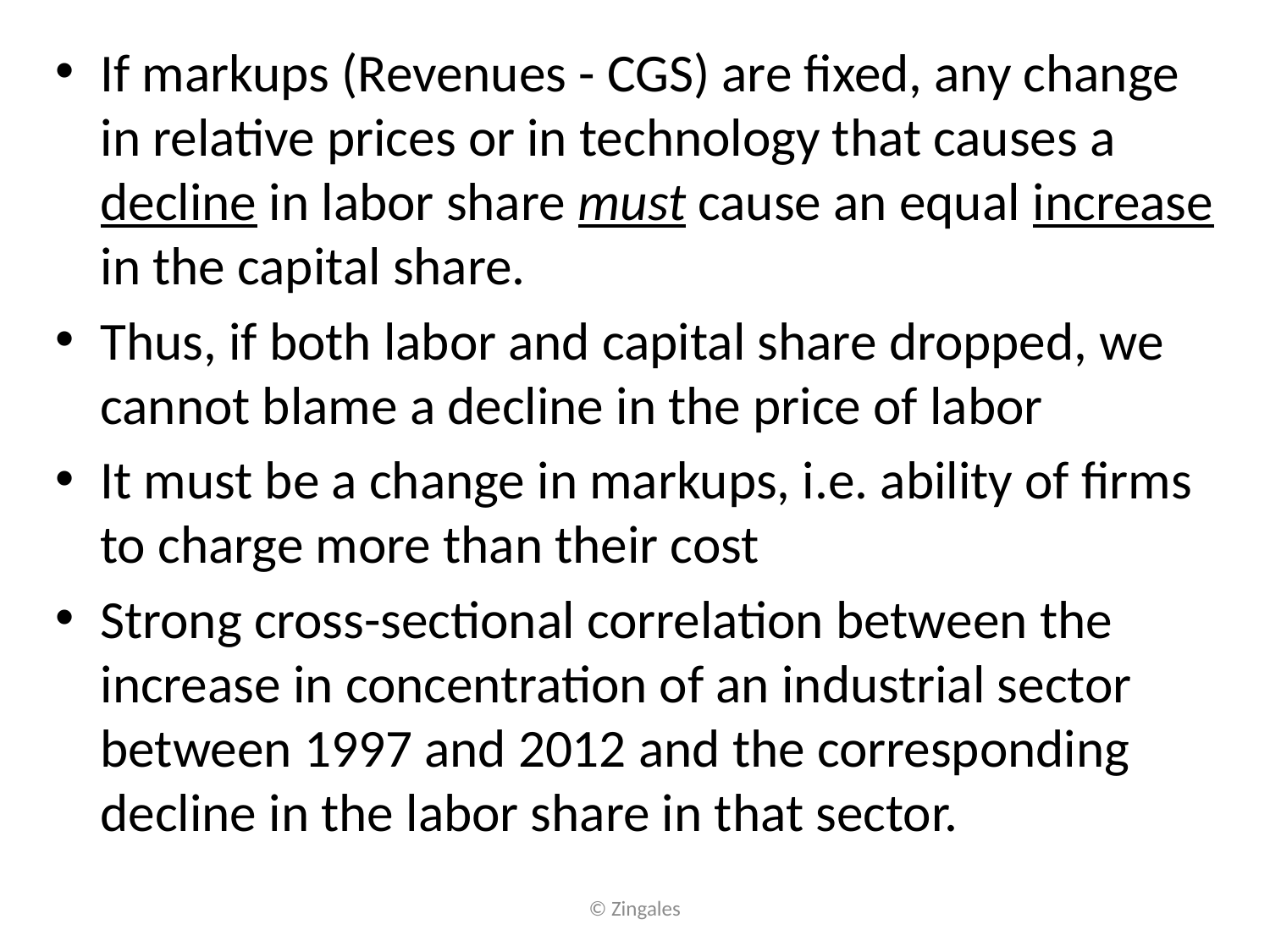

If markups (Revenues - CGS) are fixed, any change in relative prices or in technology that causes a decline in labor share must cause an equal increase in the capital share.
Thus, if both labor and capital share dropped, we cannot blame a decline in the price of labor
It must be a change in markups, i.e. ability of firms to charge more than their cost
Strong cross-sectional correlation between the increase in concentration of an industrial sector between 1997 and 2012 and the corresponding decline in the labor share in that sector.
© Zingales